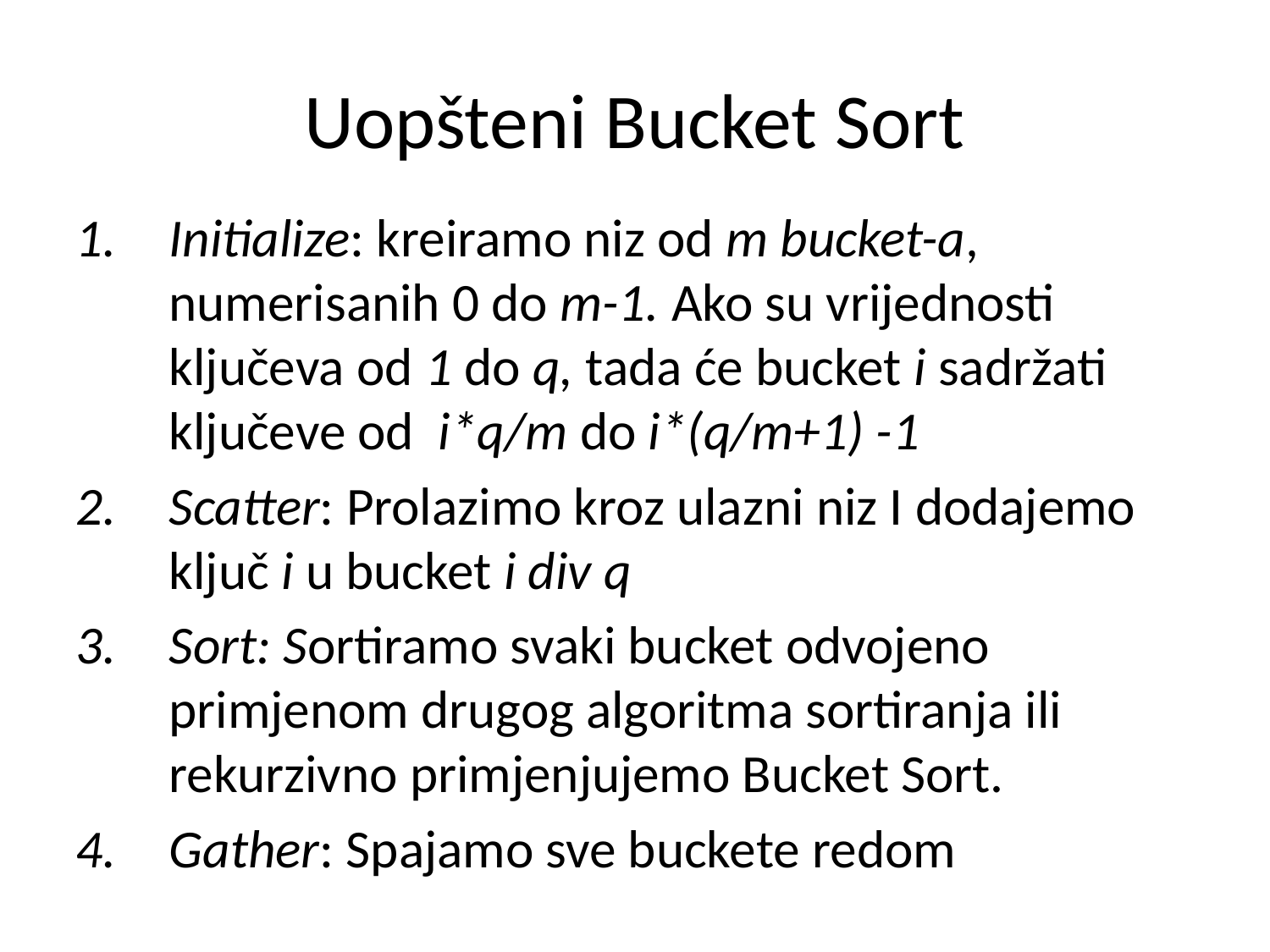

Uopšteni Bucket Sort
Initialize: kreiramo niz od m bucket-a, numerisanih 0 do m-1. Ako su vrijednosti ključeva od 1 do q, tada će bucket i sadržati ključeve od  i*q/m do i*(q/m+1) -1
Scatter: Prolazimo kroz ulazni niz I dodajemo ključ i u bucket i div q
Sort: Sortiramo svaki bucket odvojeno primjenom drugog algoritma sortiranja ili rekurzivno primjenjujemo Bucket Sort.
Gather: Spajamo sve buckete redom